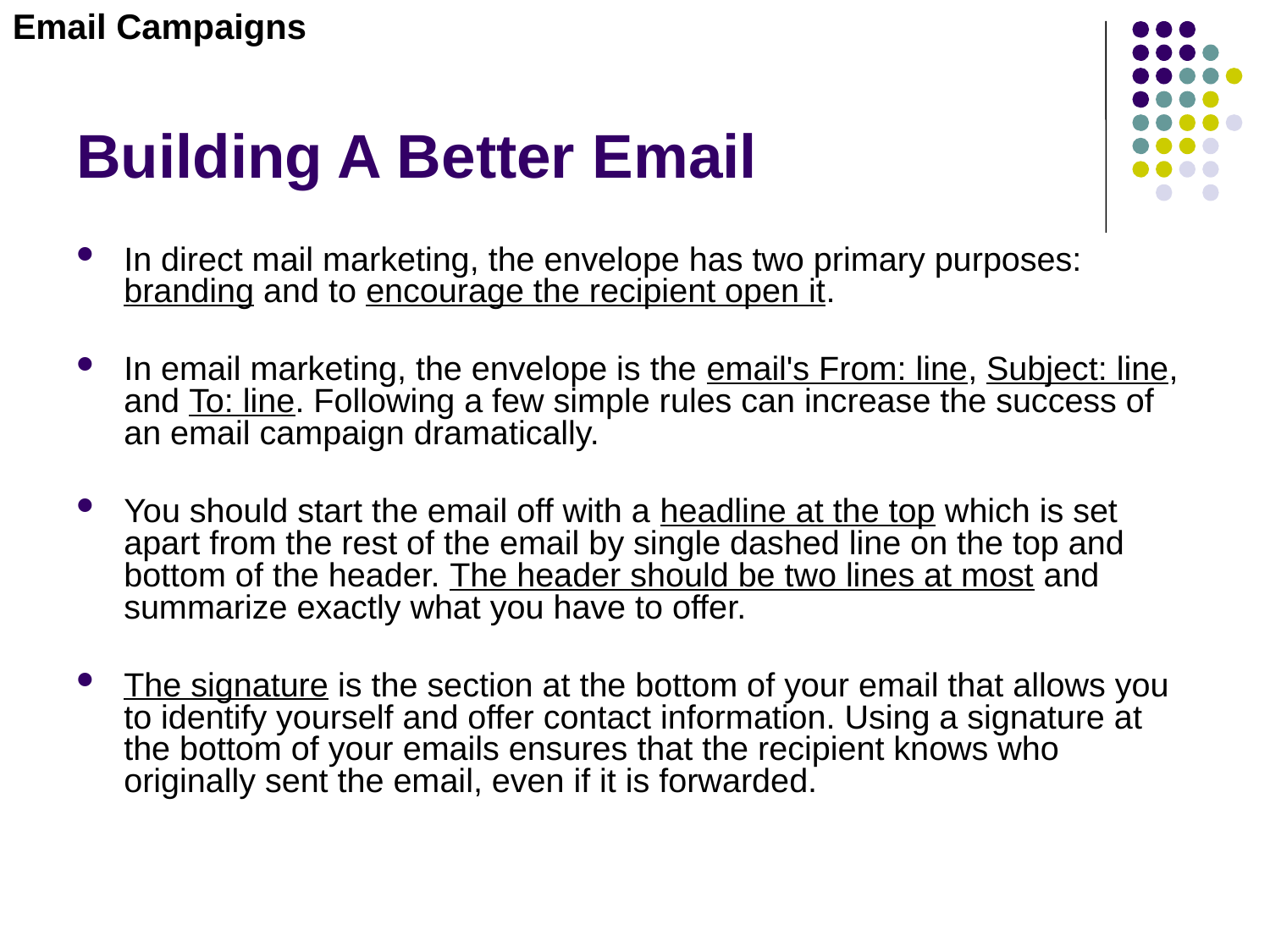

Email Campaigns
# Building A Better Email
In direct mail marketing, the envelope has two primary purposes: branding and to encourage the recipient open it.

In email marketing, the envelope is the email's From: line, Subject: line, and To: line. Following a few simple rules can increase the success of an email campaign dramatically.

You should start the email off with a headline at the top which is set apart from the rest of the email by single dashed line on the top and bottom of the header. The header should be two lines at most and summarize exactly what you have to offer.

The signature is the section at the bottom of your email that allows you to identify yourself and offer contact information. Using a signature at the bottom of your emails ensures that the recipient knows who originally sent the email, even if it is forwarded.